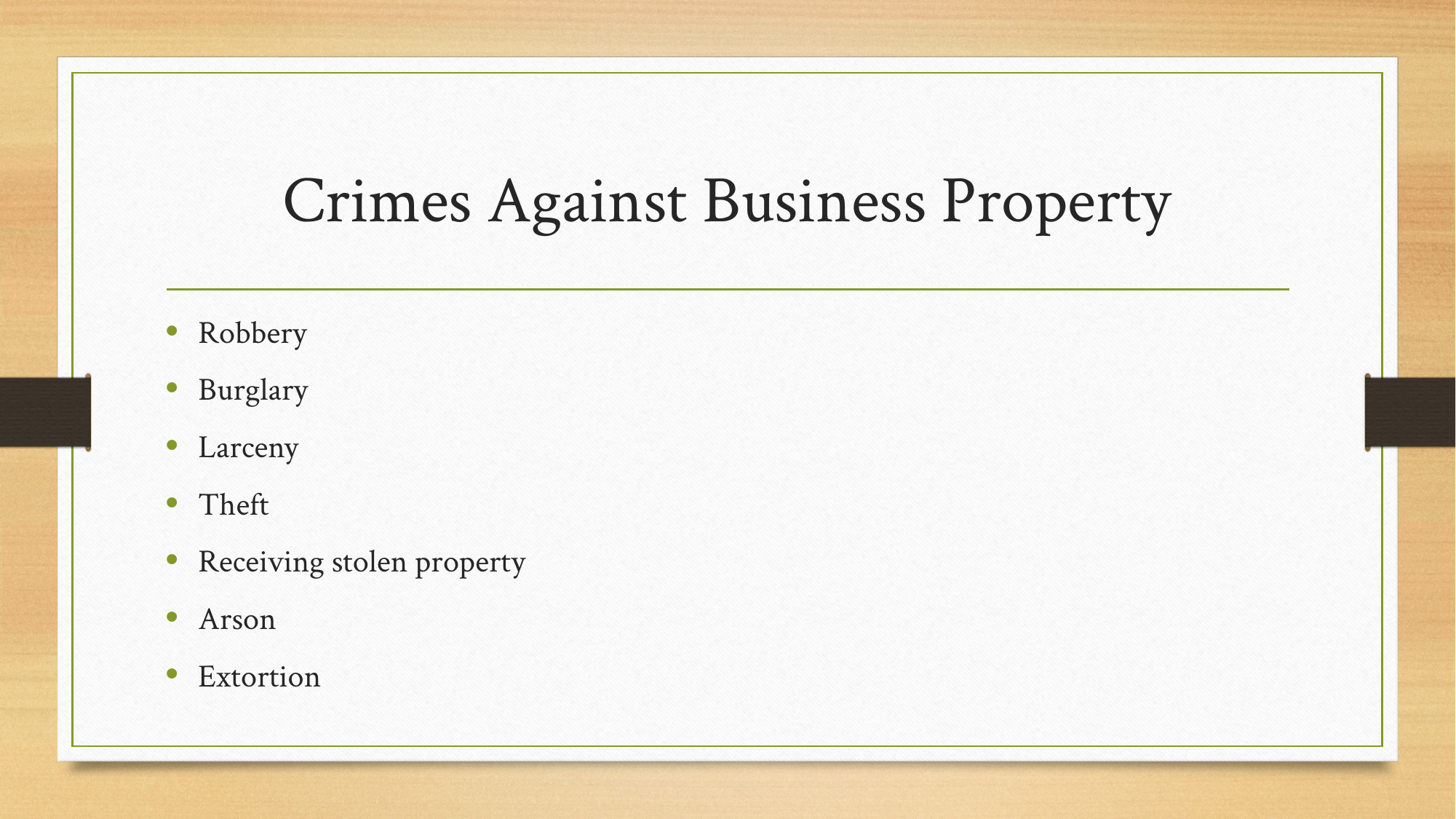

# Crimes Against Business Property
Robbery
Burglary
Larceny
Theft
Receiving stolen property
Arson
Extortion